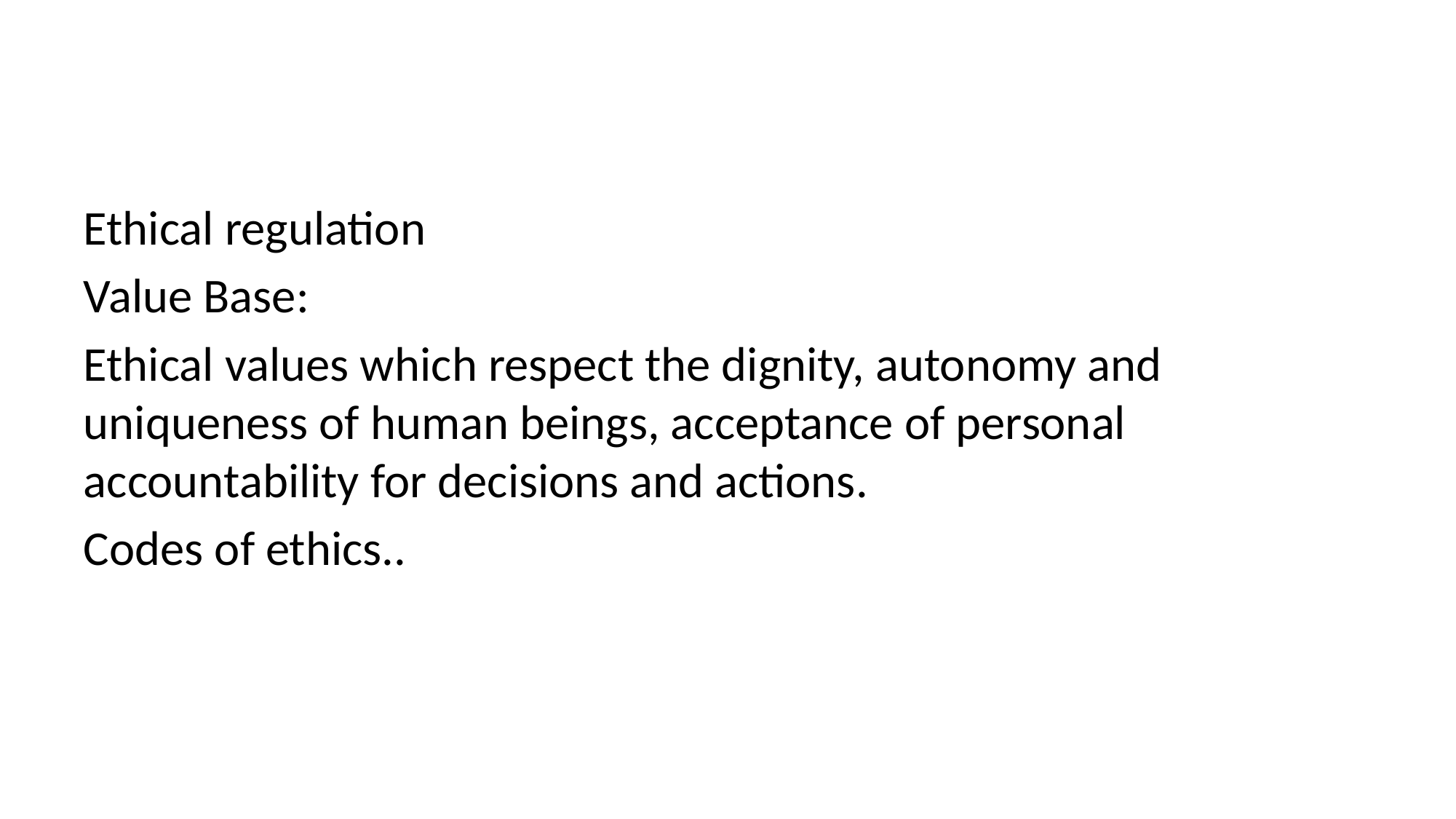

#
Ethical regulation
Value Base:
Ethical values which respect the dignity, autonomy and uniqueness of human beings, acceptance of personal accountability for decisions and actions.
Codes of ethics..